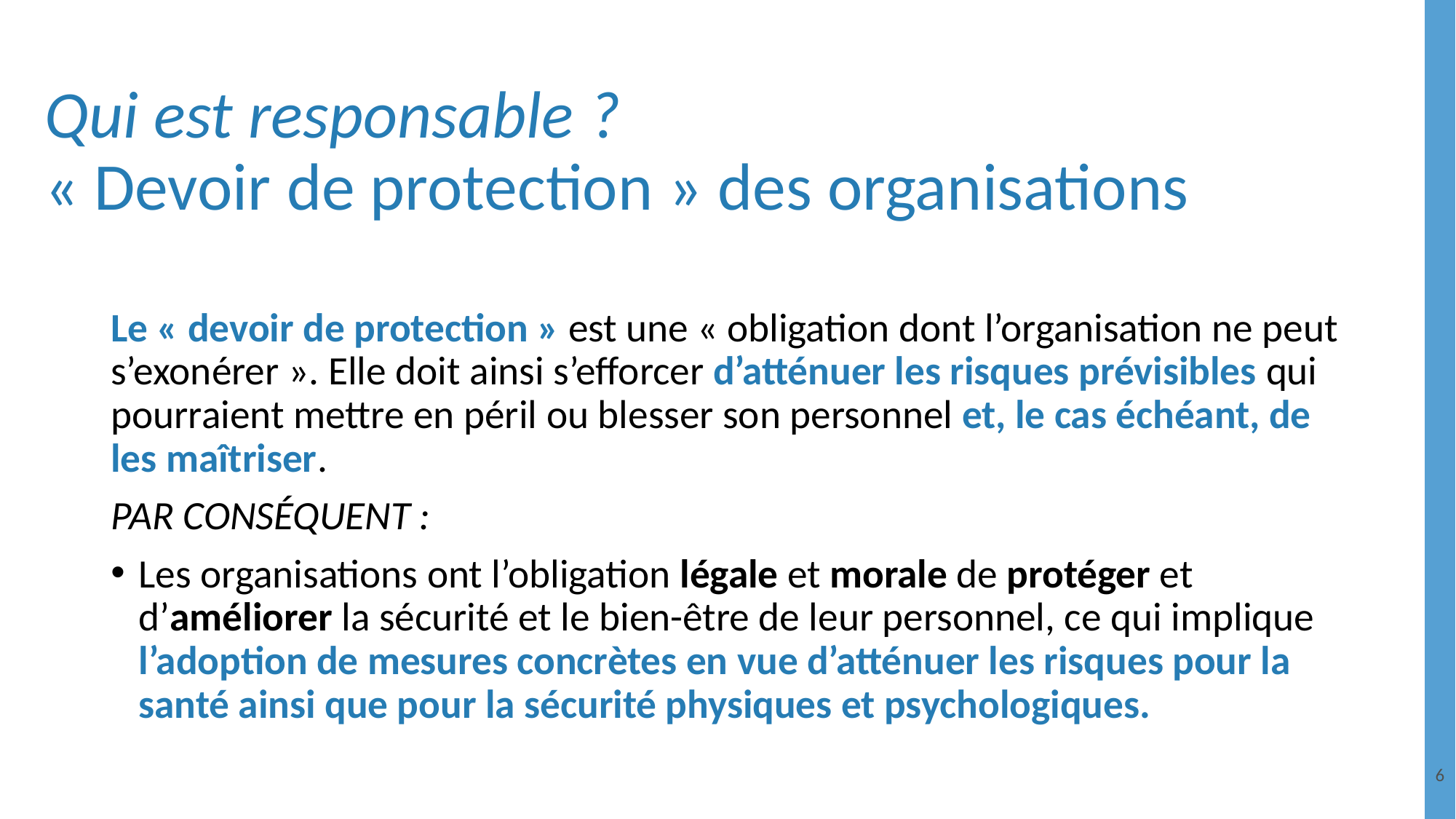

# Qui est responsable ? « Devoir de protection » des organisations
Le « devoir de protection » est une « obligation dont l’organisation ne peut s’exonérer ». Elle doit ainsi s’efforcer d’atténuer les risques prévisibles qui pourraient mettre en péril ou blesser son personnel et, le cas échéant, de les maîtriser.
PAR CONSÉQUENT :
Les organisations ont l’obligation légale et morale de protéger et d’améliorer la sécurité et le bien-être de leur personnel, ce qui implique l’adoption de mesures concrètes en vue d’atténuer les risques pour la santé ainsi que pour la sécurité physiques et psychologiques.